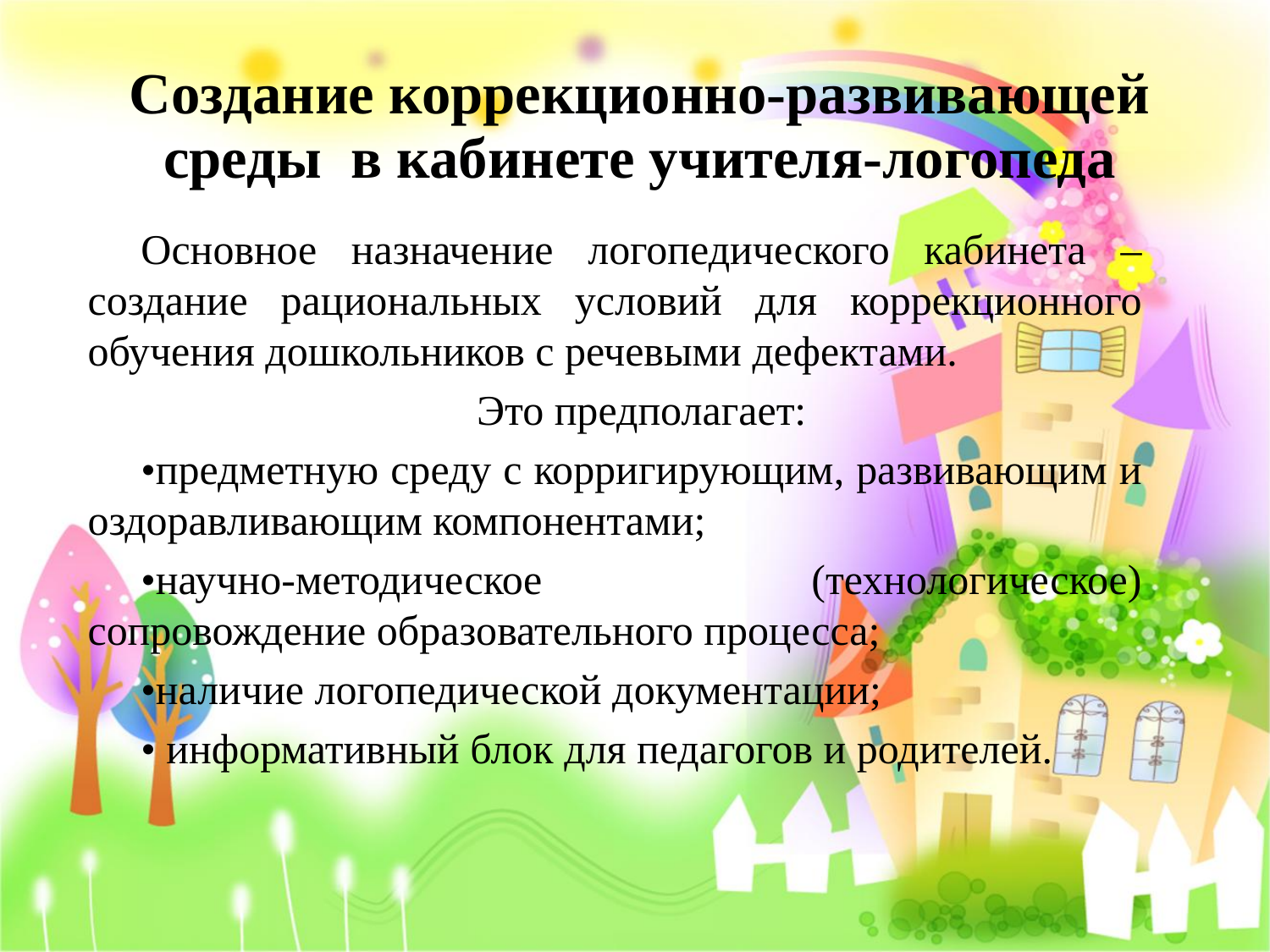

# Создание коррекционно-развивающей среды  в кабинете учителя-логопеда
Основное назначение логопедического кабинета – создание рациональных условий для коррекционного обучения дошкольников с речевыми дефектами.
Это предполагает:
•предметную среду с корригирующим, развивающим и оздоравливающим компонентами;
•научно-методическое (технологическое) сопровождение образовательного процесса;
•наличие логопедической документации;
• информативный блок для педагогов и родителей.